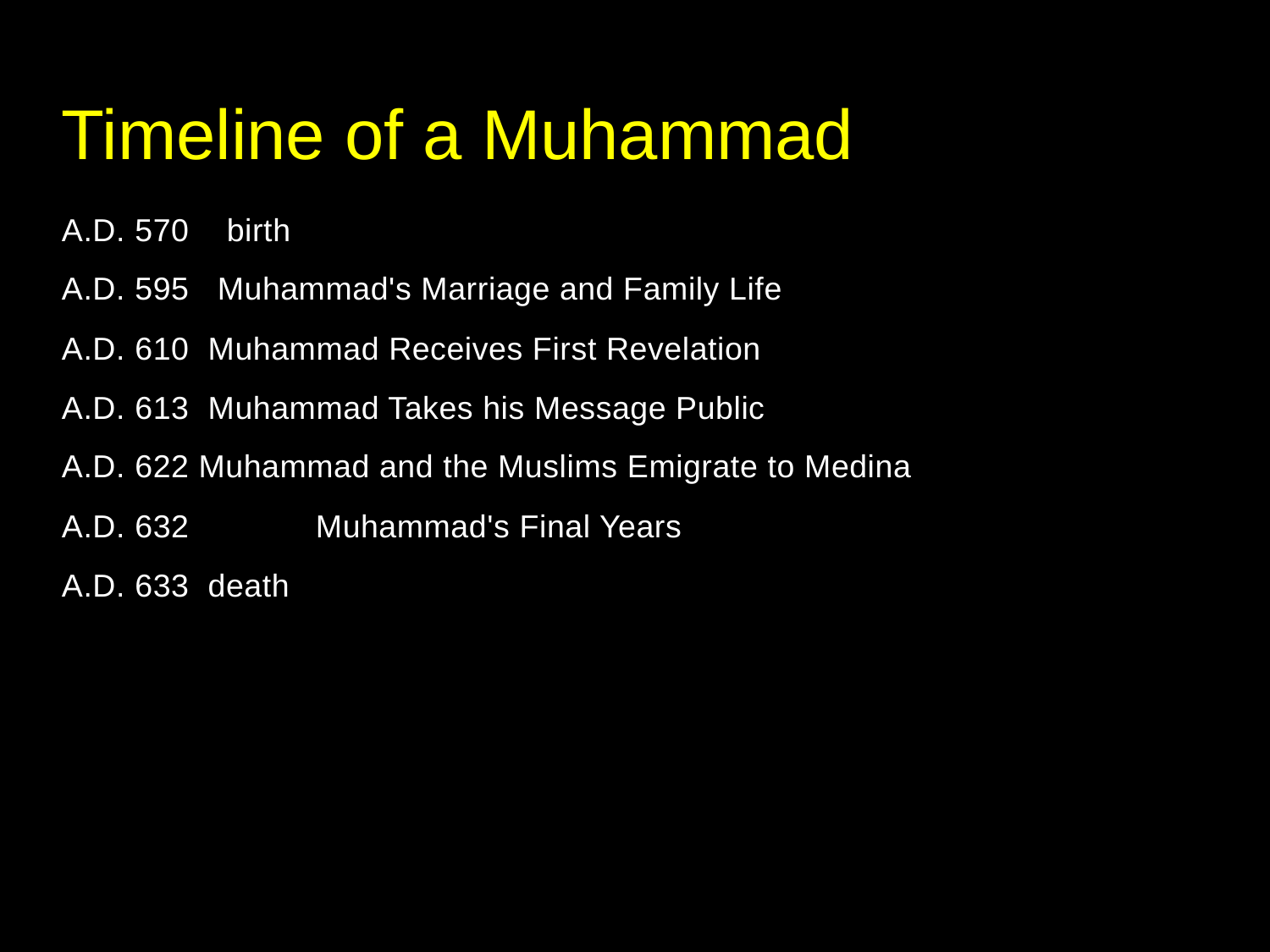

# Timeline of a Muhammad
A.D. 570    birth
A.D. 595   Muhammad's Marriage and Family Life
A.D. 610  Muhammad Receives First Revelation
A.D. 613  Muhammad Takes his Message Public
A.D. 622 Muhammad and the Muslims Emigrate to Medina
A.D. 632	Muhammad's Final Years
A.D. 633  death